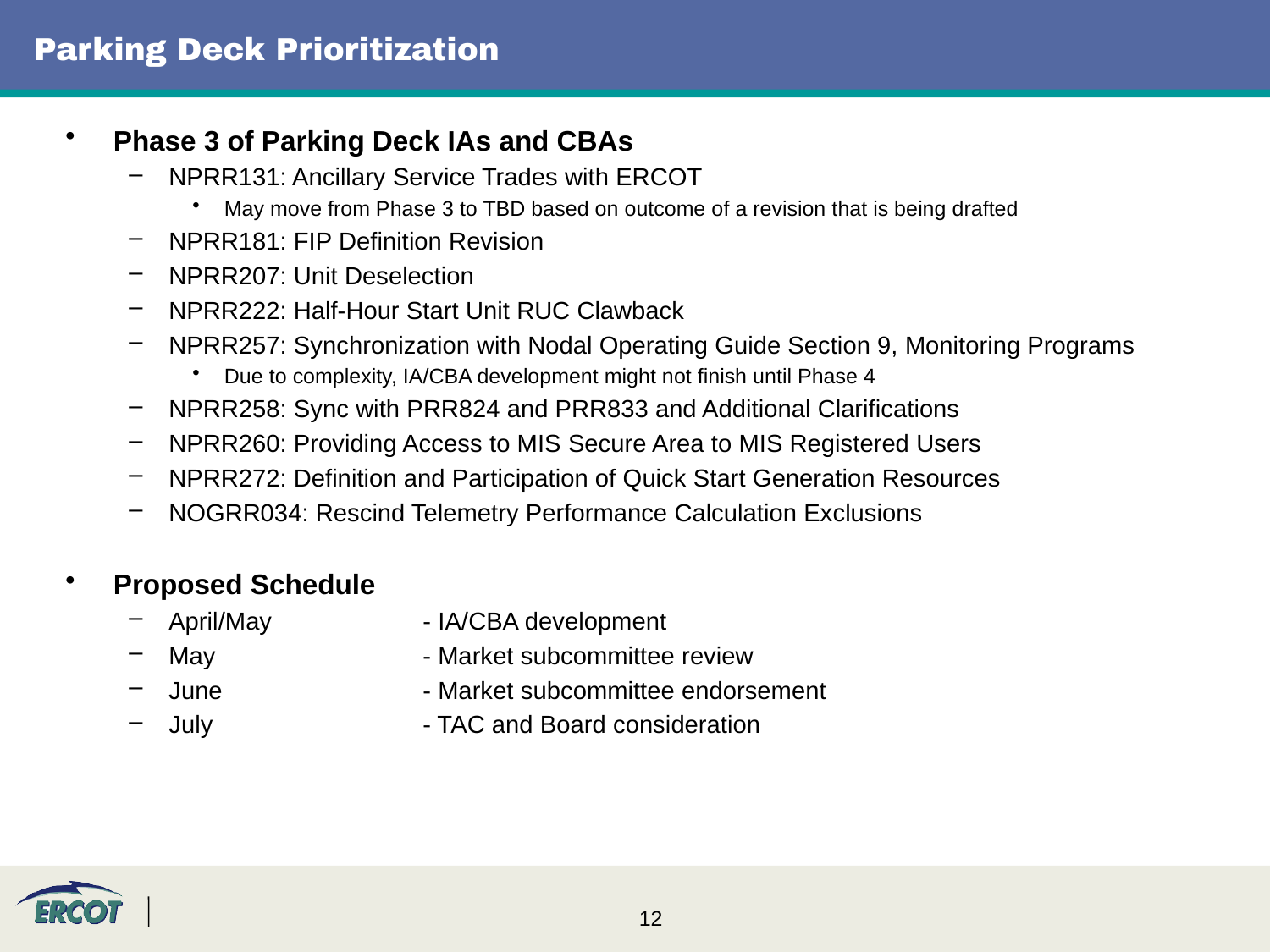

# Parking Deck Prioritization
Phase 3 of Parking Deck IAs and CBAs
NPRR131: Ancillary Service Trades with ERCOT
May move from Phase 3 to TBD based on outcome of a revision that is being drafted
NPRR181: FIP Definition Revision
NPRR207: Unit Deselection
NPRR222: Half-Hour Start Unit RUC Clawback
NPRR257: Synchronization with Nodal Operating Guide Section 9, Monitoring Programs
Due to complexity, IA/CBA development might not finish until Phase 4
NPRR258: Sync with PRR824 and PRR833 and Additional Clarifications
NPRR260: Providing Access to MIS Secure Area to MIS Registered Users
NPRR272: Definition and Participation of Quick Start Generation Resources
NOGRR034: Rescind Telemetry Performance Calculation Exclusions

Proposed Schedule
April/May		- IA/CBA development
May		- Market subcommittee review
June		- Market subcommittee endorsement
July		- TAC and Board consideration